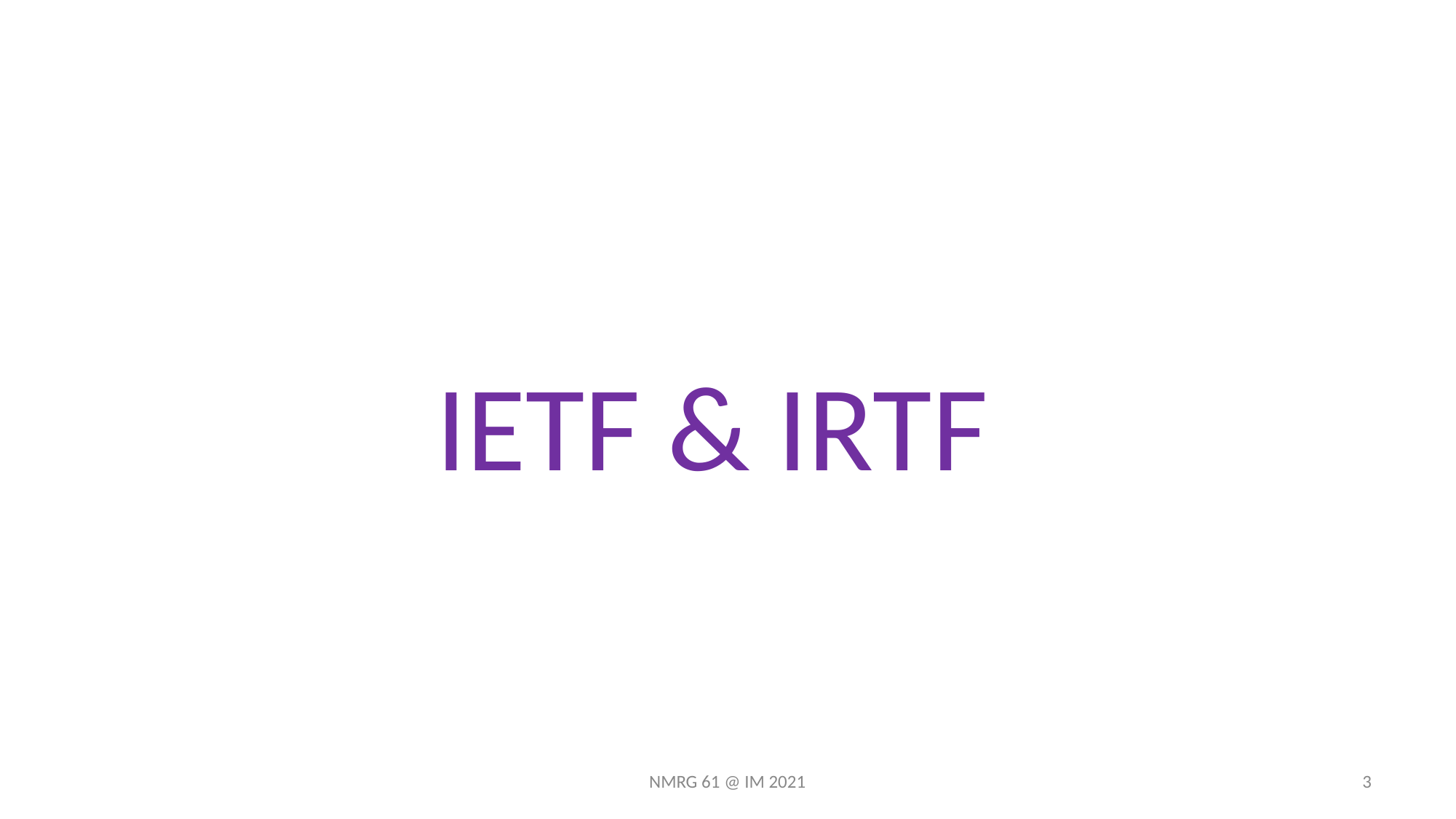

# IETF & IRTF
NMRG 61 @ IM 2021
3